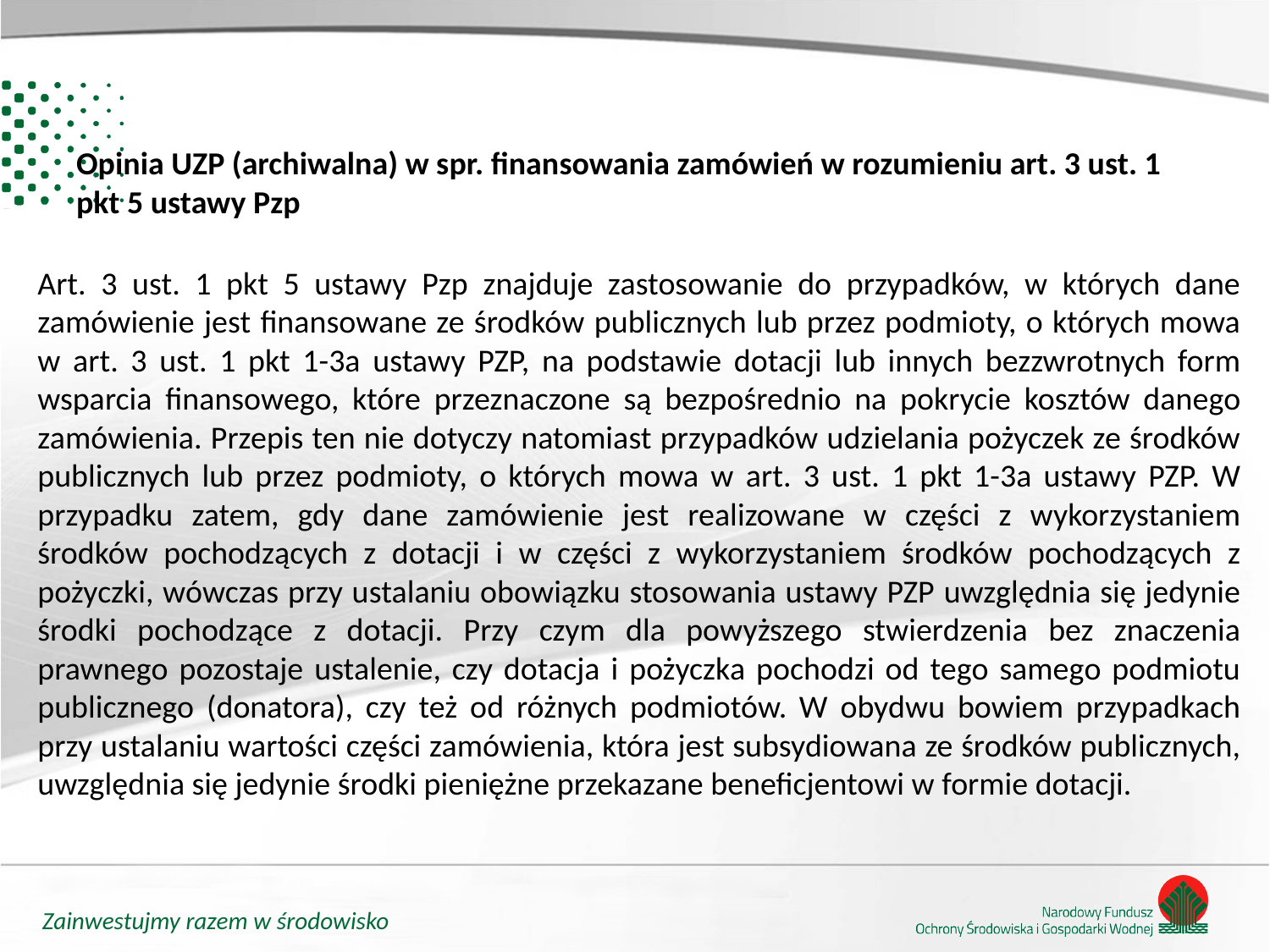

# Opinia UZP (archiwalna) w spr. finansowania zamówień w rozumieniu art. 3 ust. 1 pkt 5 ustawy Pzp
Art. 3 ust. 1 pkt 5 ustawy Pzp znajduje zastosowanie do przypadków, w których dane zamówienie jest finansowane ze środków publicznych lub przez podmioty, o których mowa w art. 3 ust. 1 pkt 1-3a ustawy PZP, na podstawie dotacji lub innych bezzwrotnych form wsparcia finansowego, które przeznaczone są bezpośrednio na pokrycie kosztów danego zamówienia. Przepis ten nie dotyczy natomiast przypadków udzielania pożyczek ze środków publicznych lub przez podmioty, o których mowa w art. 3 ust. 1 pkt 1-3a ustawy PZP. W przypadku zatem, gdy dane zamówienie jest realizowane w części z wykorzystaniem środków pochodzących z dotacji i w części z wykorzystaniem środków pochodzących z pożyczki, wówczas przy ustalaniu obowiązku stosowania ustawy PZP uwzględnia się jedynie środki pochodzące z dotacji. Przy czym dla powyższego stwierdzenia bez znaczenia prawnego pozostaje ustalenie, czy dotacja i pożyczka pochodzi od tego samego podmiotu publicznego (donatora), czy też od różnych podmiotów. W obydwu bowiem przypadkach przy ustalaniu wartości części zamówienia, która jest subsydiowana ze środków publicznych, uwzględnia się jedynie środki pieniężne przekazane beneficjentowi w formie dotacji.